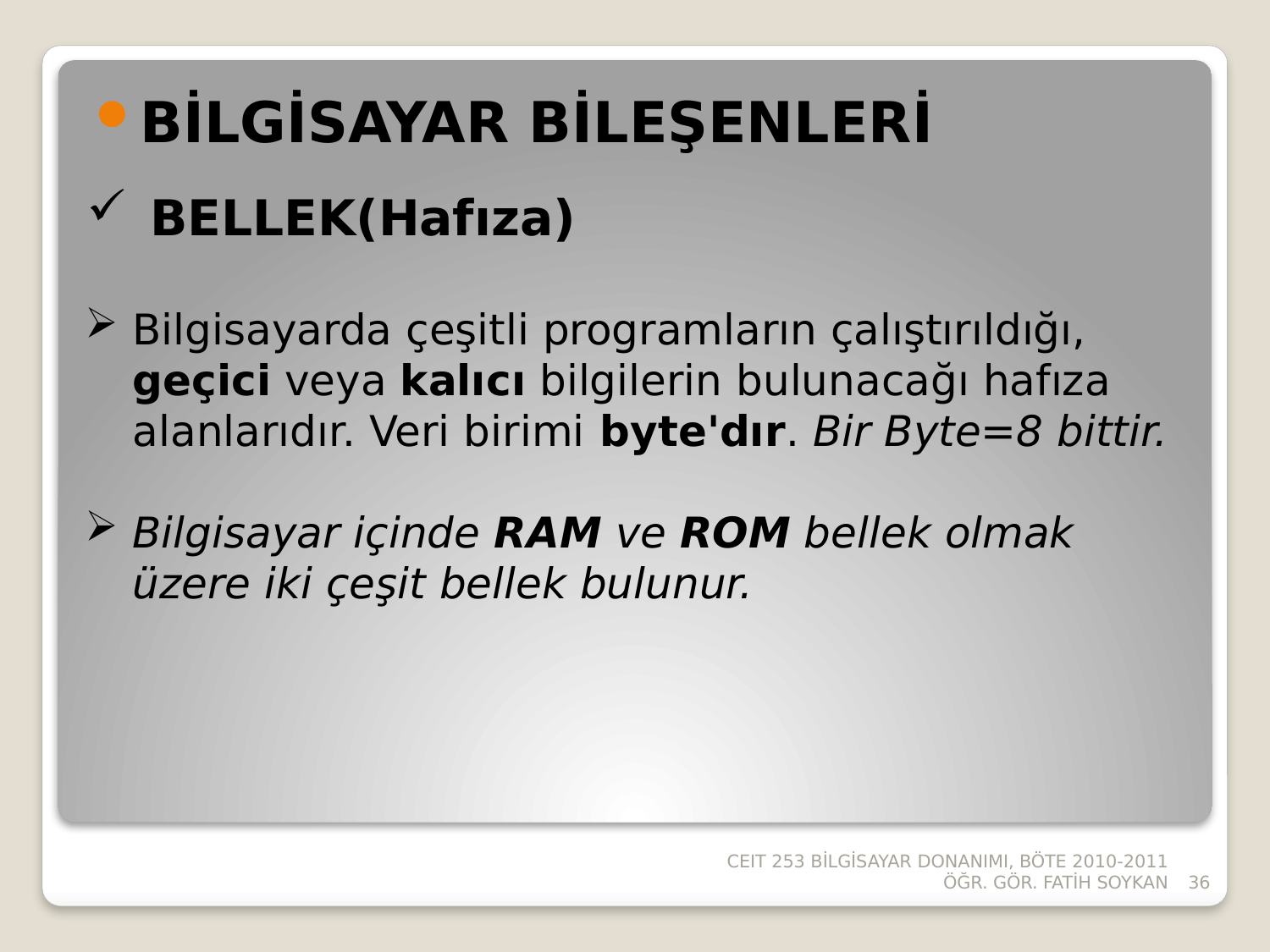

BİLGİSAYAR BİLEŞENLERİ

BELLEK(Hafıza)
Bilgisayarda çeşitli programların çalıştırıldığı, geçici veya kalıcı bilgilerin bulunacağı hafıza alanlarıdır. Veri birimi byte'dır. Bir Byte=8 bittir.

Bilgisayar içinde RAM ve ROM bellek olmak üzere iki çeşit bellek bulunur.

CEIT 253 BİLGİSAYAR DONANIMI, BÖTE 2010-2011 ÖĞR. GÖR. FATİH SOYKAN
36